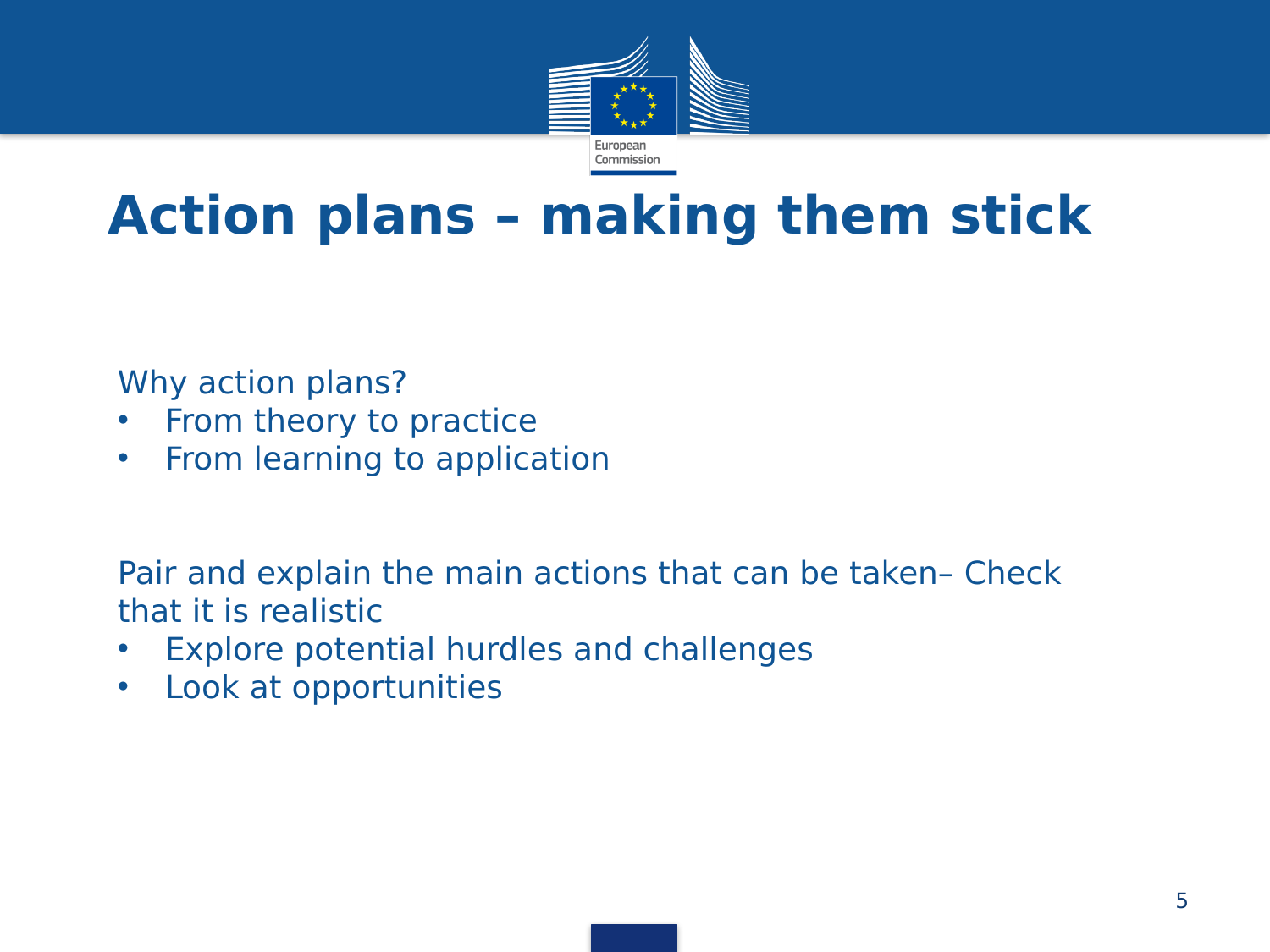

# Action plans – making them stick
Why action plans?
From theory to practice
From learning to application

Pair and explain the main actions that can be taken– Check that it is realistic
Explore potential hurdles and challenges
Look at opportunities